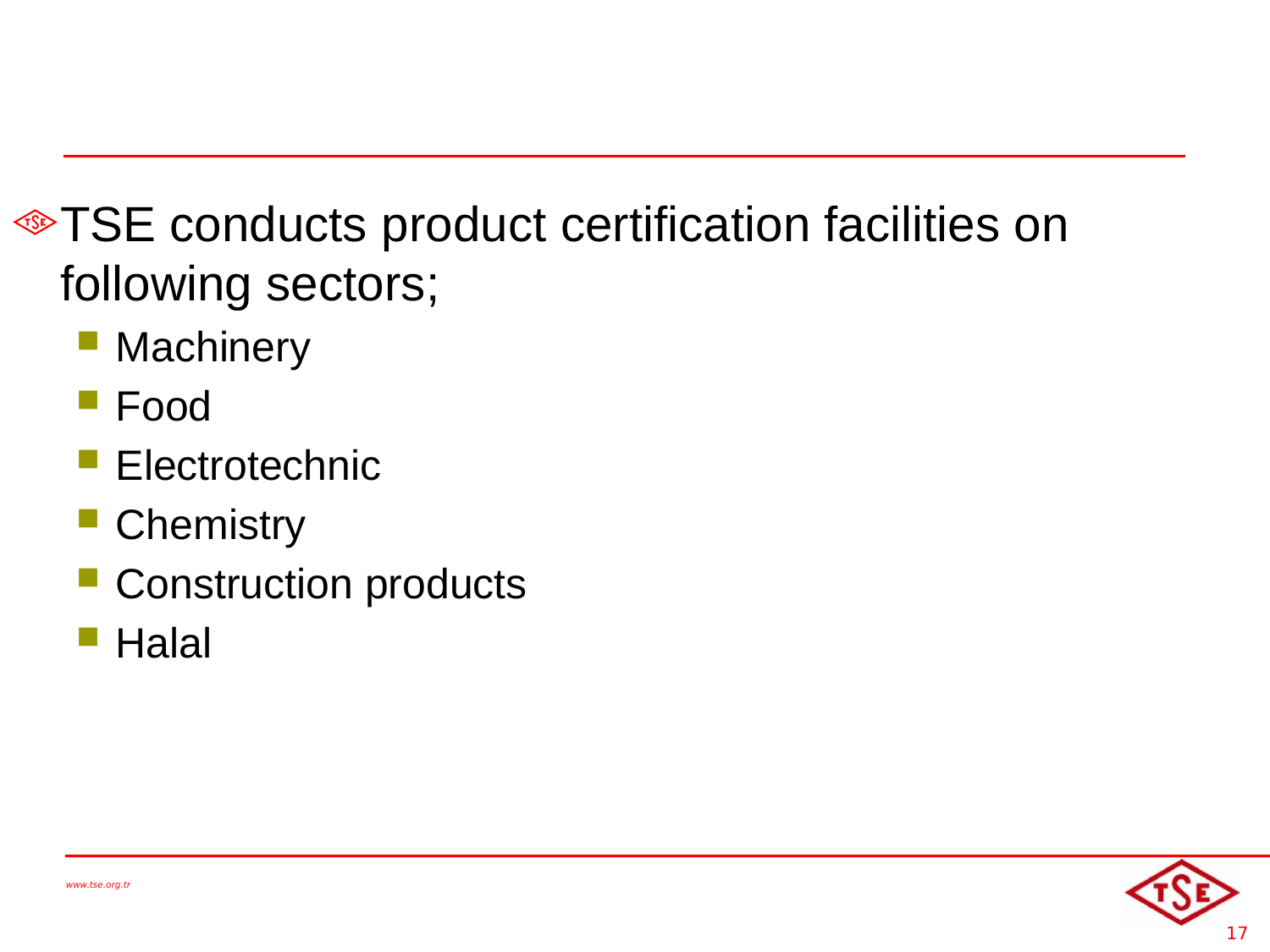

#
TSE conducts product certification facilities on following sectors;
Machinery
Food
Electrotechnic
Chemistry
Construction products
Halal

www.tse.org.tr
17